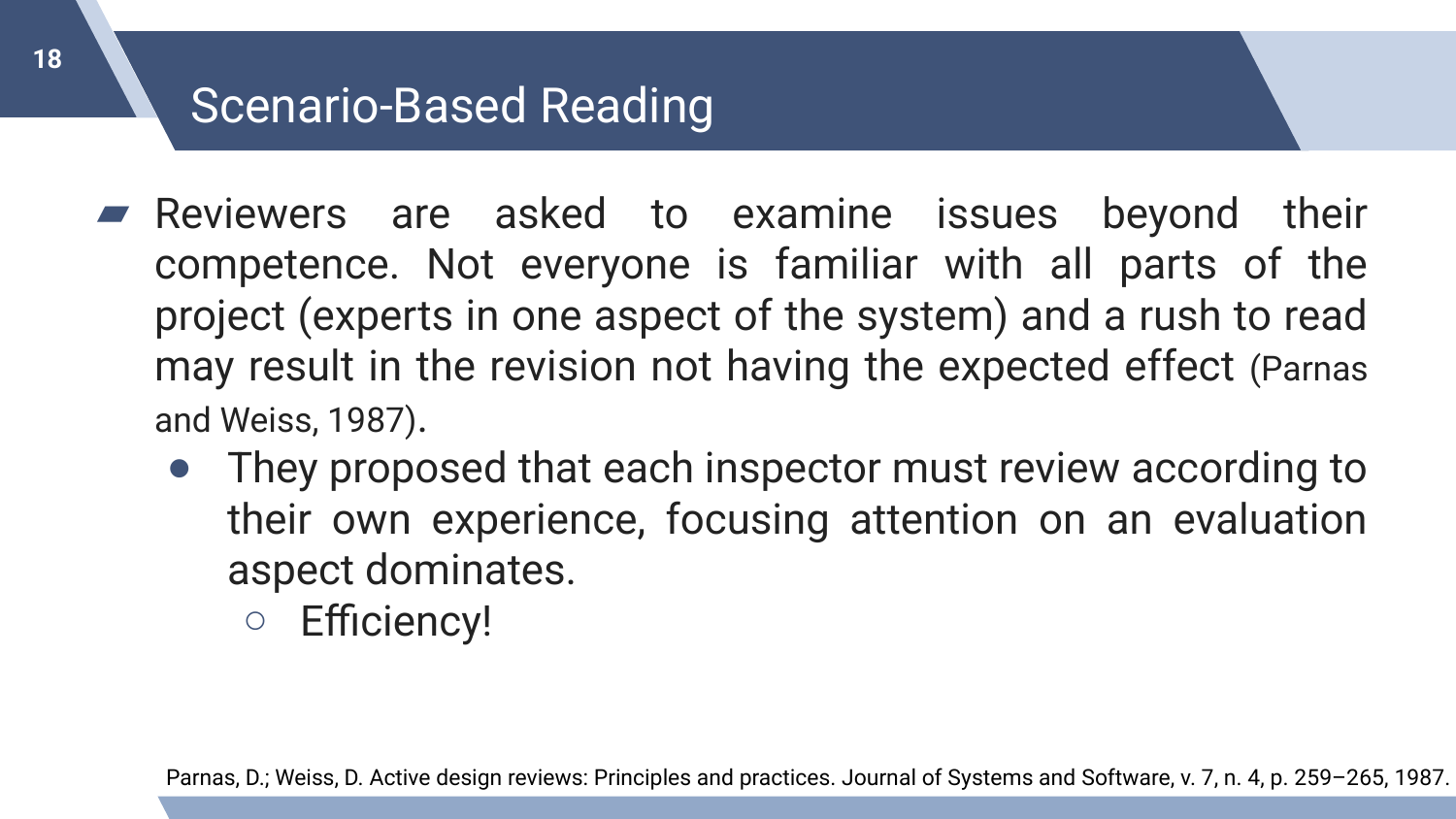

18
# Scenario-Based Reading
Reviewers are asked to examine issues beyond their competence. Not everyone is familiar with all parts of the project (experts in one aspect of the system) and a rush to read may result in the revision not having the expected effect (Parnas and Weiss, 1987).
They proposed that each inspector must review according to their own experience, focusing attention on an evaluation aspect dominates.
Efficiency!
Parnas, D.; Weiss, D. Active design reviews: Principles and practices. Journal of Systems and Software, v. 7, n. 4, p. 259–265, 1987.